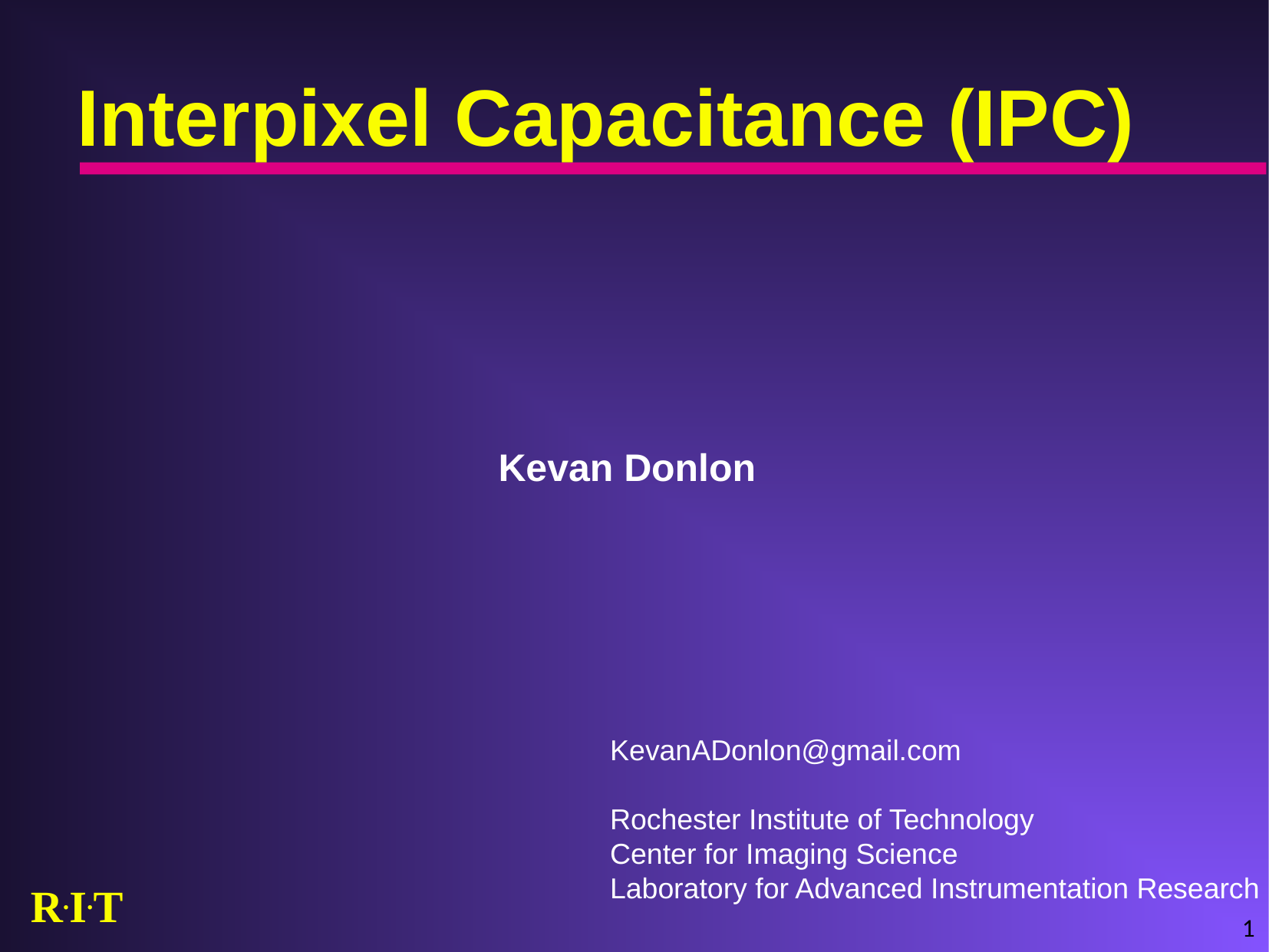

Interpixel Capacitance (IPC)
Kevan Donlon
KevanADonlon@gmail.com

Rochester Institute of Technology
Center for Imaging Science
Laboratory for Advanced Instrumentation Research